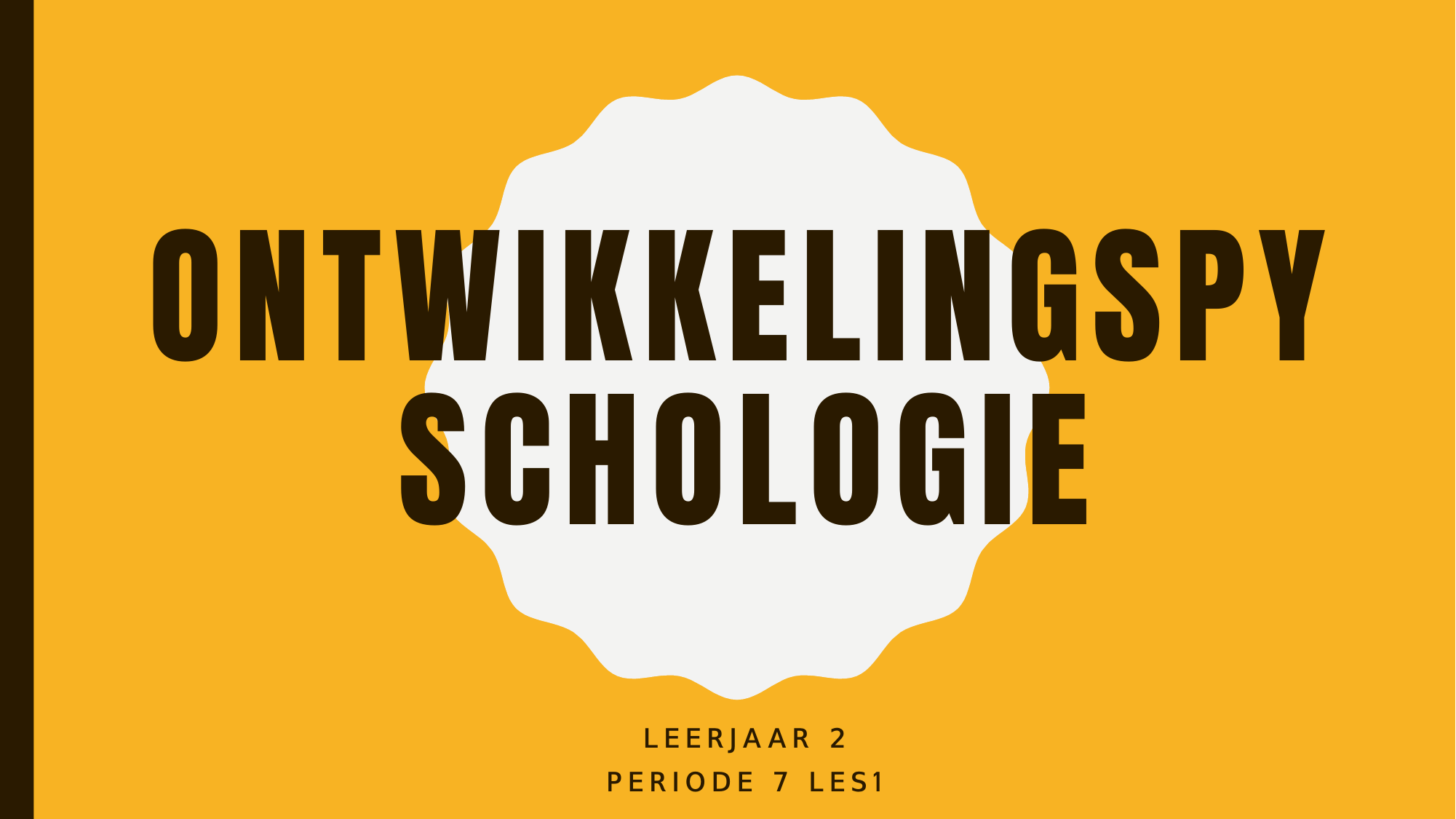

# Ontwikkelingspyschologie
Leerjaar 2
Periode 7 les1